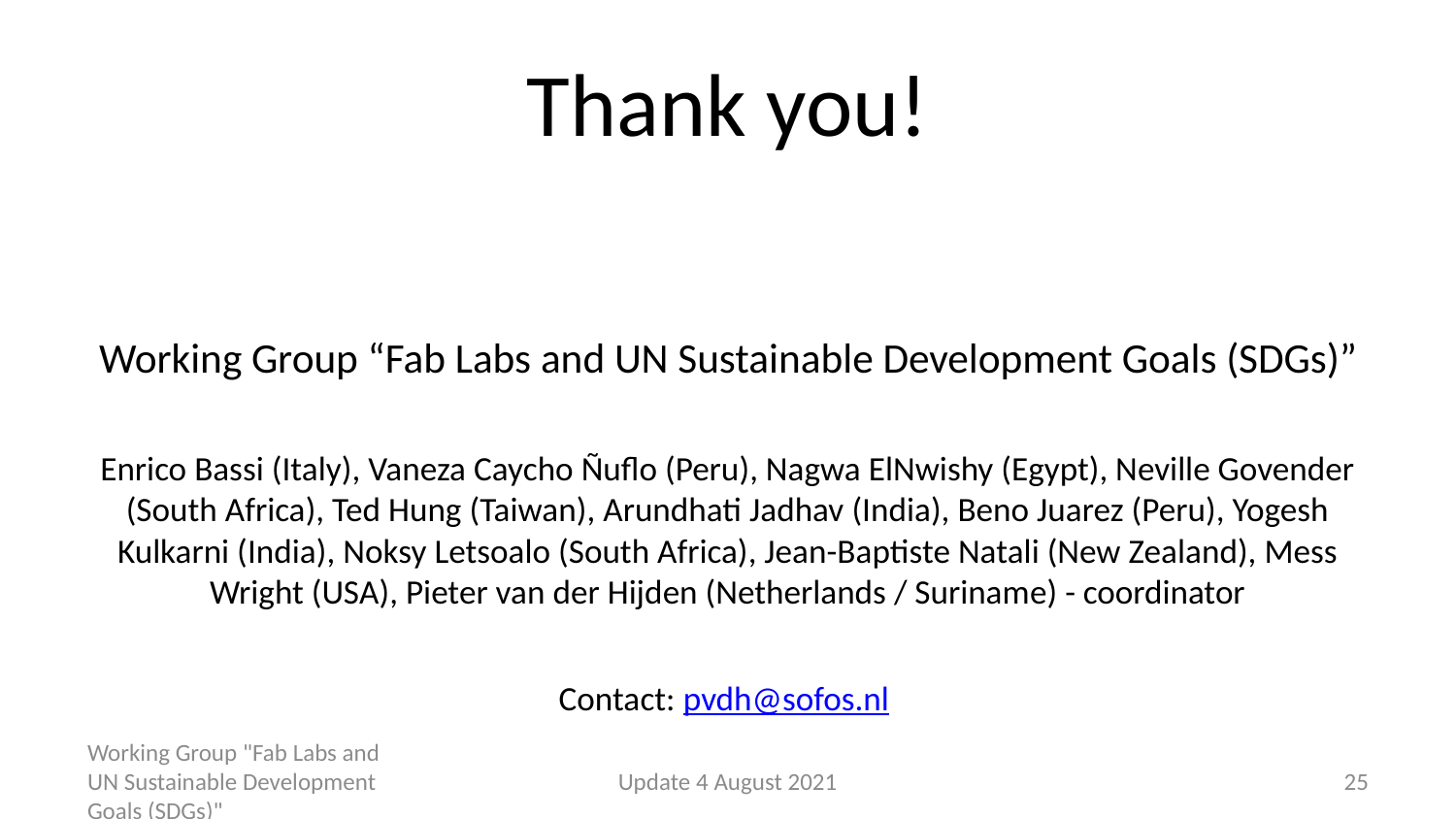

# Thank you!
Working Group “Fab Labs and UN Sustainable Development Goals (SDGs)”

Enrico Bassi (Italy), Vaneza Caycho Ñuflo (Peru), Nagwa ElNwishy (Egypt), Neville Govender (South Africa), Ted Hung (Taiwan), Arundhati Jadhav (India), Beno Juarez (Peru), Yogesh Kulkarni (India), Noksy Letsoalo (South Africa), Jean-Baptiste Natali (New Zealand), Mess Wright (USA), Pieter van der Hijden (Netherlands / Suriname) - coordinator

Contact: pvdh@sofos.nl

Working Group "Fab Labs and UN Sustainable Development Goals (SDGs)"
Update 4 August 2021
25